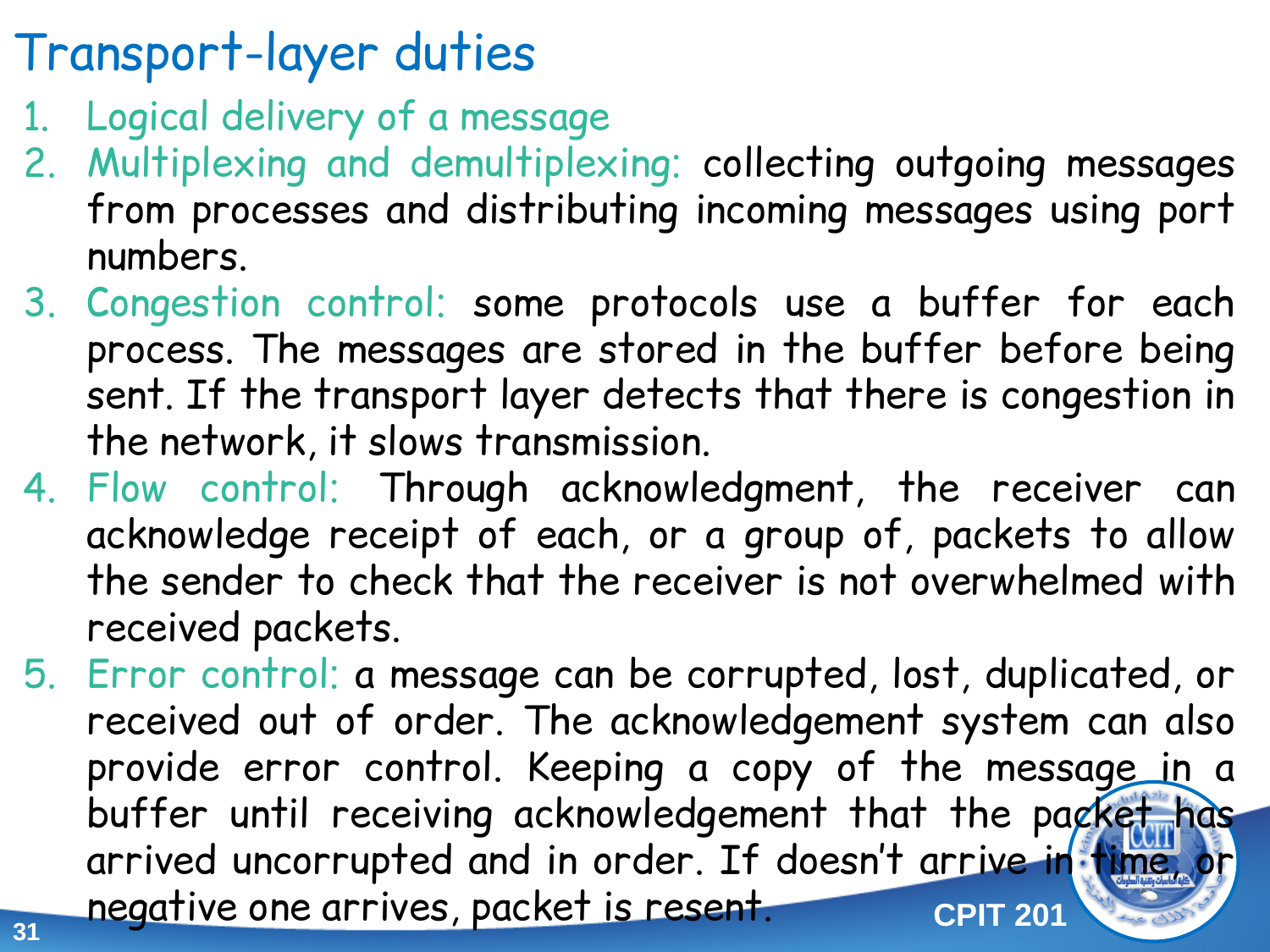

Transport-layer duties
Logical delivery of a message
Multiplexing and demultiplexing: collecting outgoing messages from processes and distributing incoming messages using port numbers.
Congestion control: some protocols use a buffer for each process. The messages are stored in the buffer before being sent. If the transport layer detects that there is congestion in the network, it slows transmission.
Flow control: Through acknowledgment, the receiver can acknowledge receipt of each, or a group of, packets to allow the sender to check that the receiver is not overwhelmed with received packets.
Error control: a message can be corrupted, lost, duplicated, or received out of order. The acknowledgement system can also provide error control. Keeping a copy of the message in a buffer until receiving acknowledgement that the packet has arrived uncorrupted and in order. If doesn’t arrive in time, or negative one arrives, packet is resent.

31